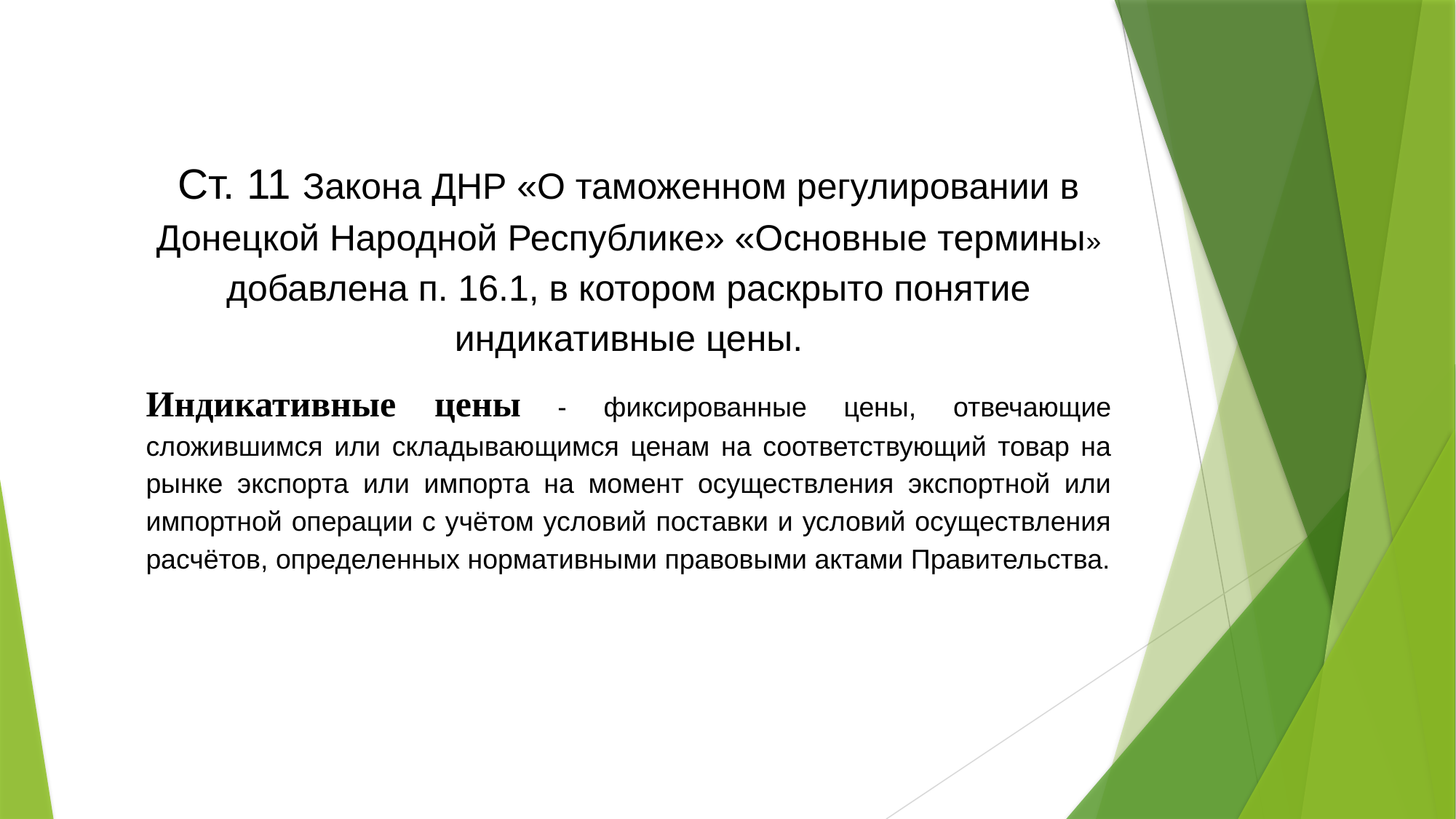

Ст. 11 Закона ДНР «О таможенном регулировании в Донецкой Народной Республике» «Основные термины» добавлена п. 16.1, в котором раскрыто понятие индикативные цены.
Индикативные цены - фиксированные цены, отвечающие сложившимся или складывающимся ценам на соответствующий товар на рынке экспорта или импорта на момент осуществления экспортной или импортной операции с учётом условий поставки и условий осуществления расчётов, определенных нормативными правовыми актами Правительства.